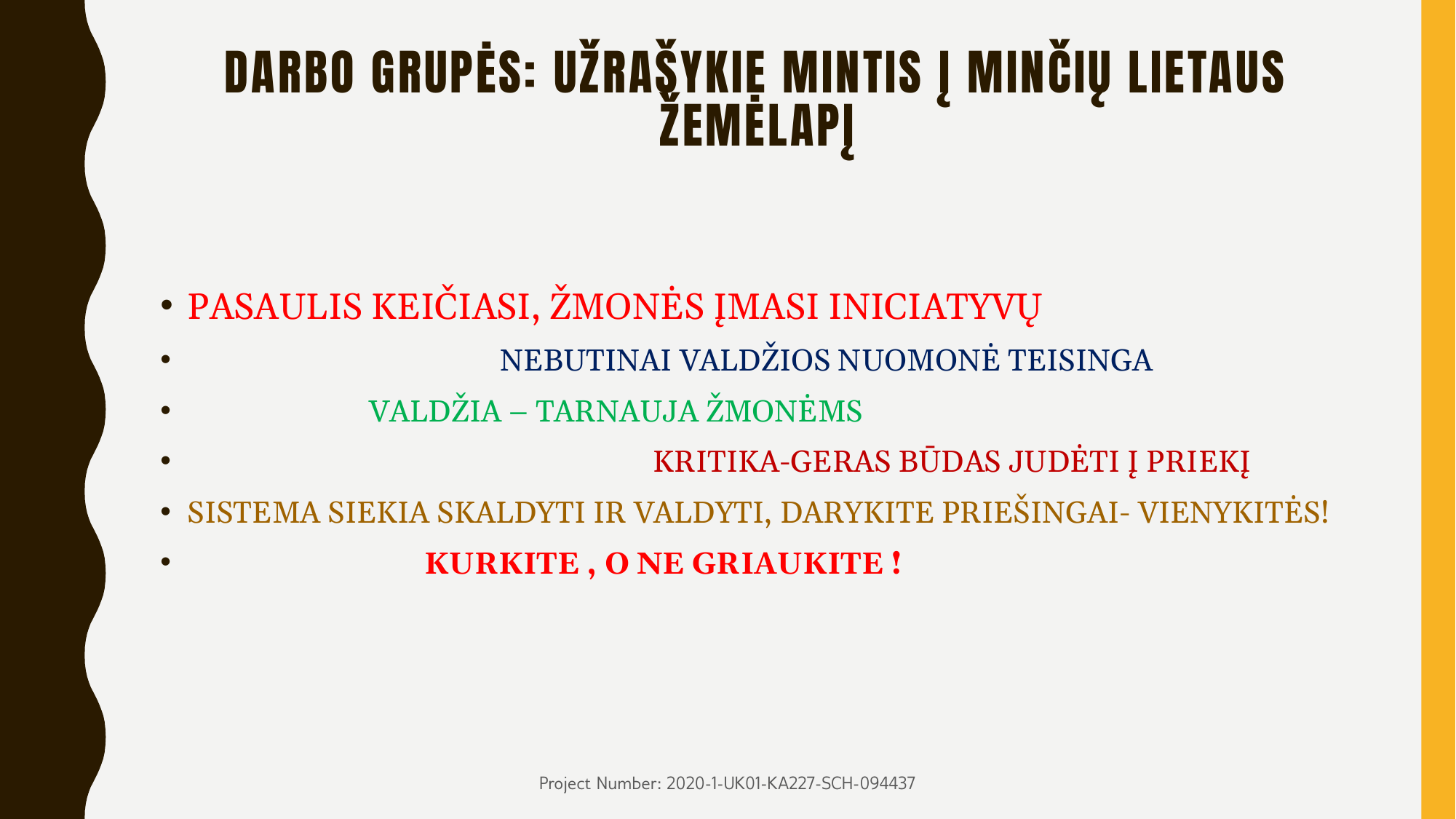

# DARBO GRUPĖS: UŽRAŠYKIE MINTIS Į MINČIŲ LIETAUS ŽEMĖLAPĮ
PASAULIS KEIČIASI, ŽMONĖS ĮMASI INICIATYVŲ
                                           NEBUTINAI VALDŽIOS NUOMONĖ TEISINGA
                         VALDŽIA – TARNAUJA ŽMONĖMS
                                                                KRITIKA-GERAS BŪDAS JUDĖTI Į PRIEKĮ
SISTEMA SIEKIA SKALDYTI IR VALDYTI, DARYKITE PRIEŠINGAI- VIENYKITĖS!
                               KURKITE , O NE GRIAUKITE !
Project Number: 2020-1-UK01-KA227-SCH-094437